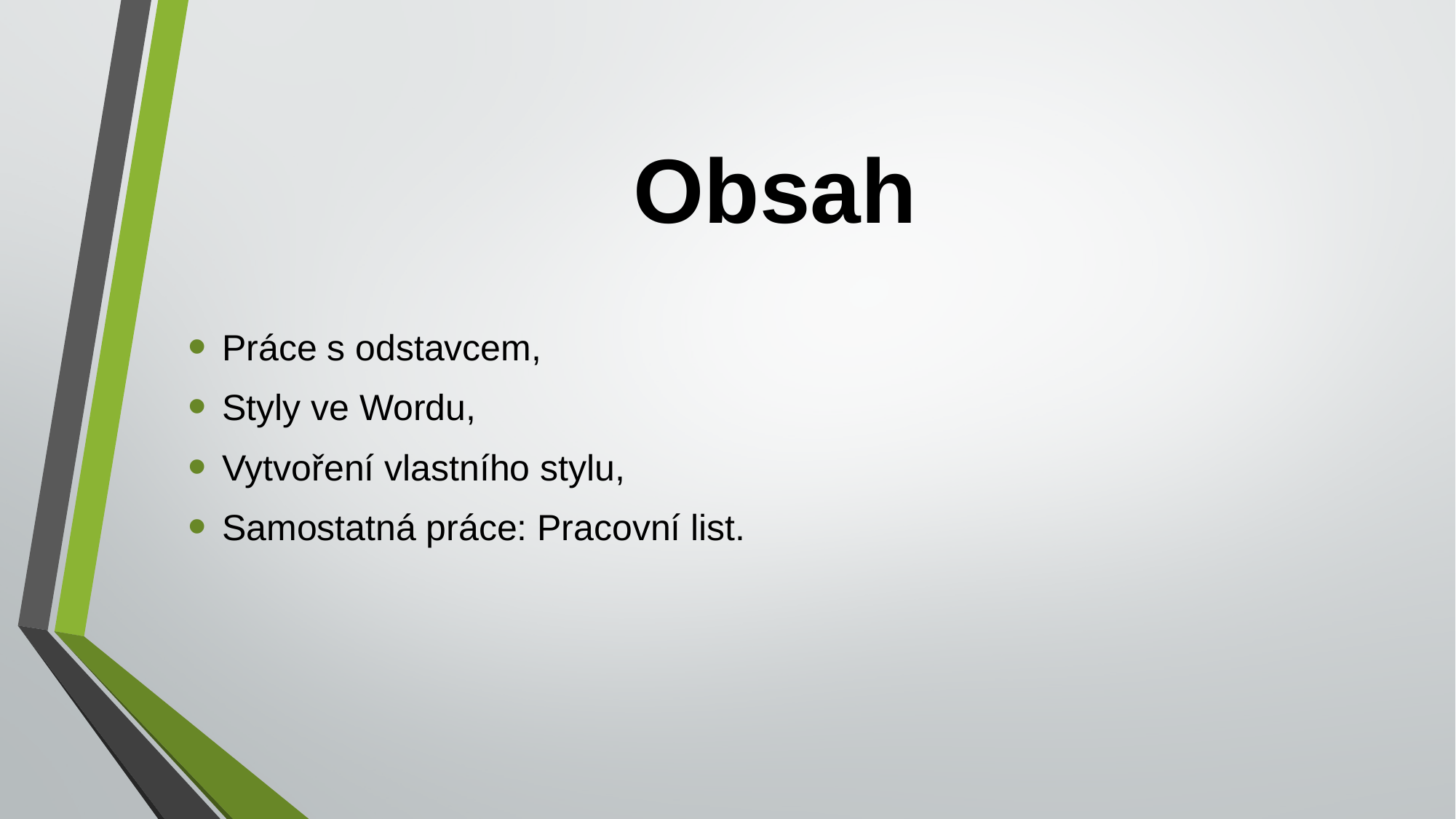

# Obsah
Práce s odstavcem,
Styly ve Wordu,
Vytvoření vlastního stylu,
Samostatná práce: Pracovní list.